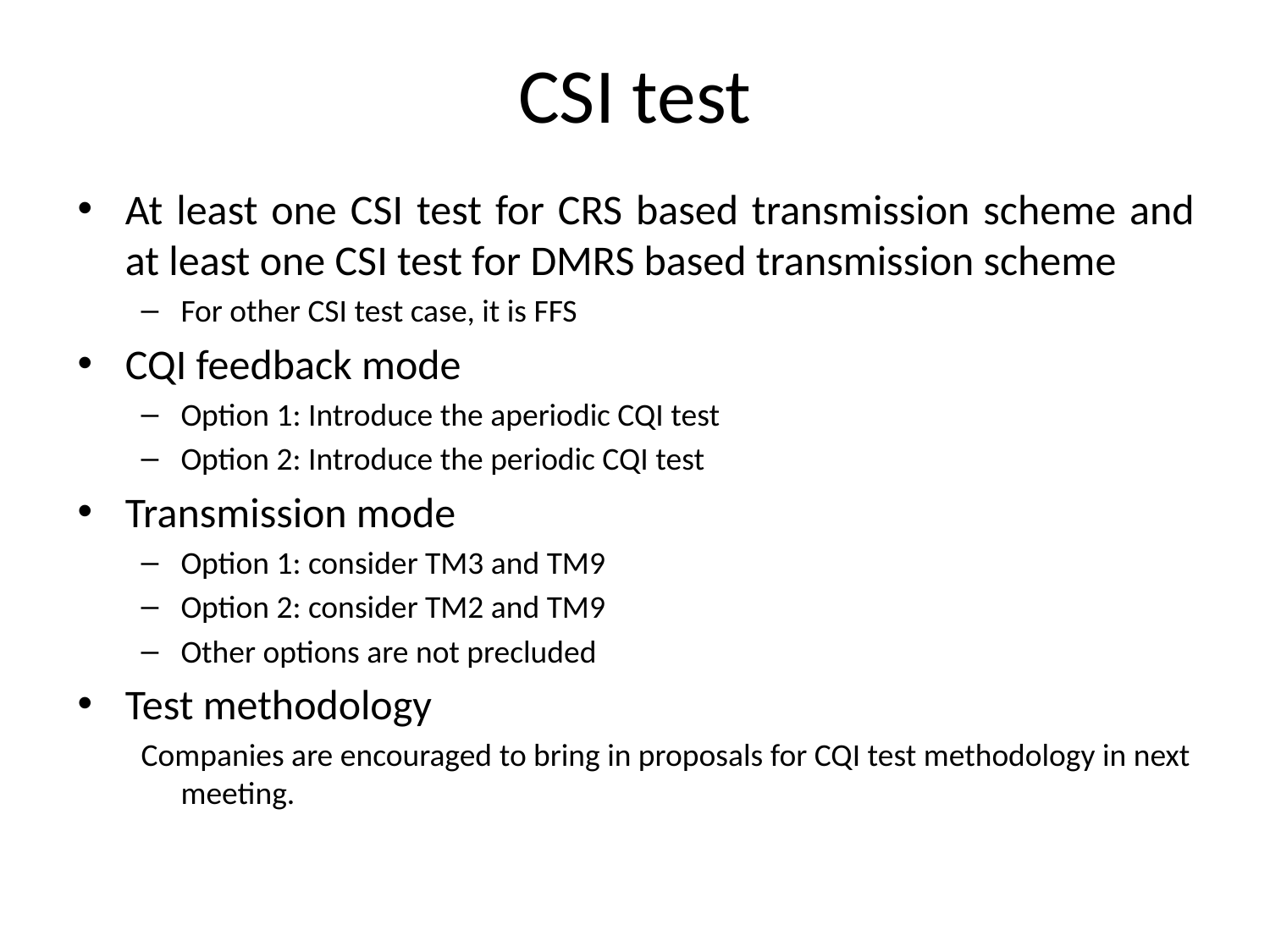

# CSI test
At least one CSI test for CRS based transmission scheme and at least one CSI test for DMRS based transmission scheme
For other CSI test case, it is FFS
CQI feedback mode
Option 1: Introduce the aperiodic CQI test
Option 2: Introduce the periodic CQI test
Transmission mode
Option 1: consider TM3 and TM9
Option 2: consider TM2 and TM9
Other options are not precluded
Test methodology
Companies are encouraged to bring in proposals for CQI test methodology in next meeting.